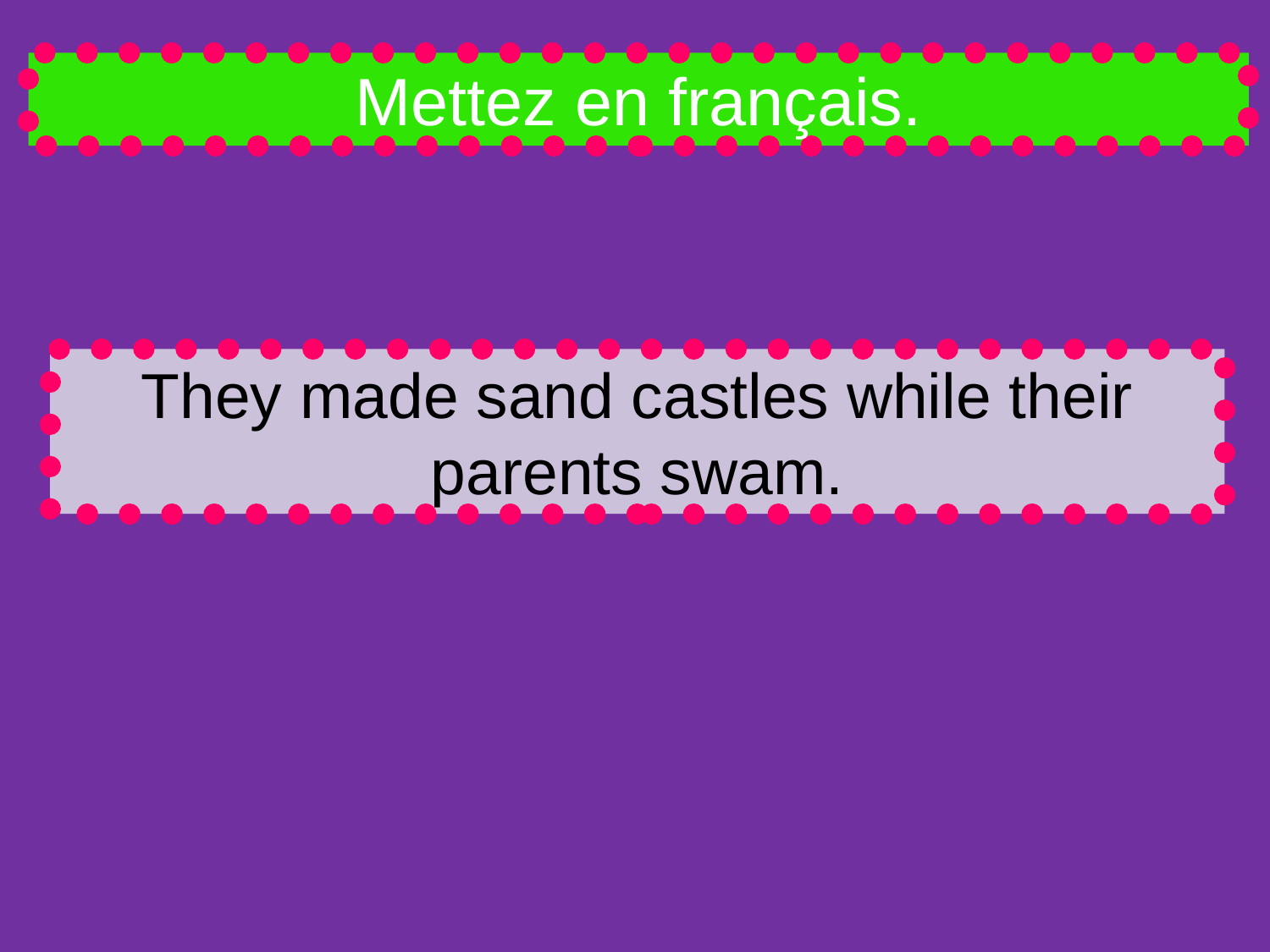

Mettez en français.
They made sand castles while their parents swam.